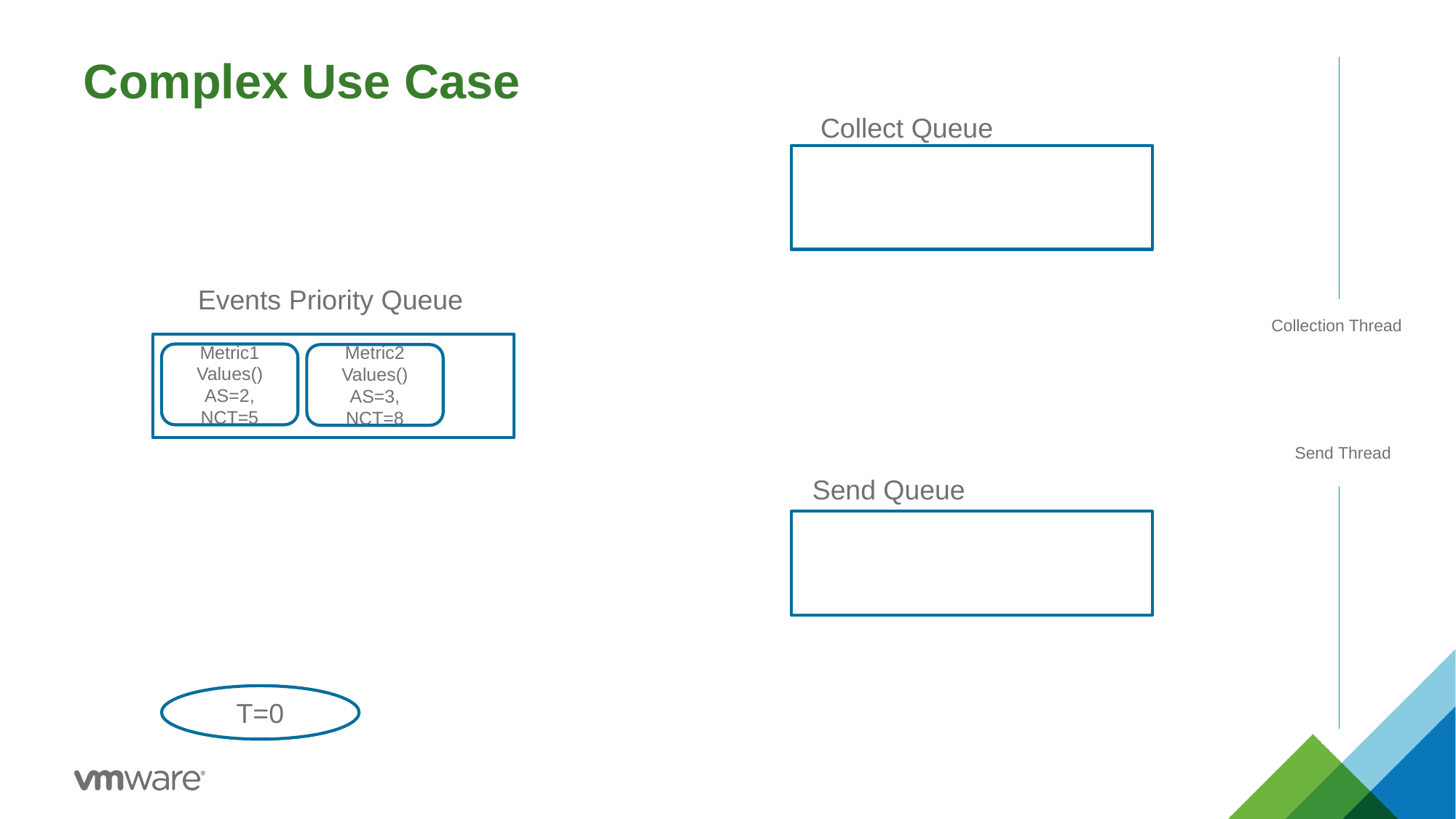

# Complex Use Case
Collect Queue

Events Priority Queue
Collection Thread

Metric1
Values()
AS=2, NCT=5
Metric2
Values()
AS=3, NCT=8
Send Thread
Send Queue

T=0